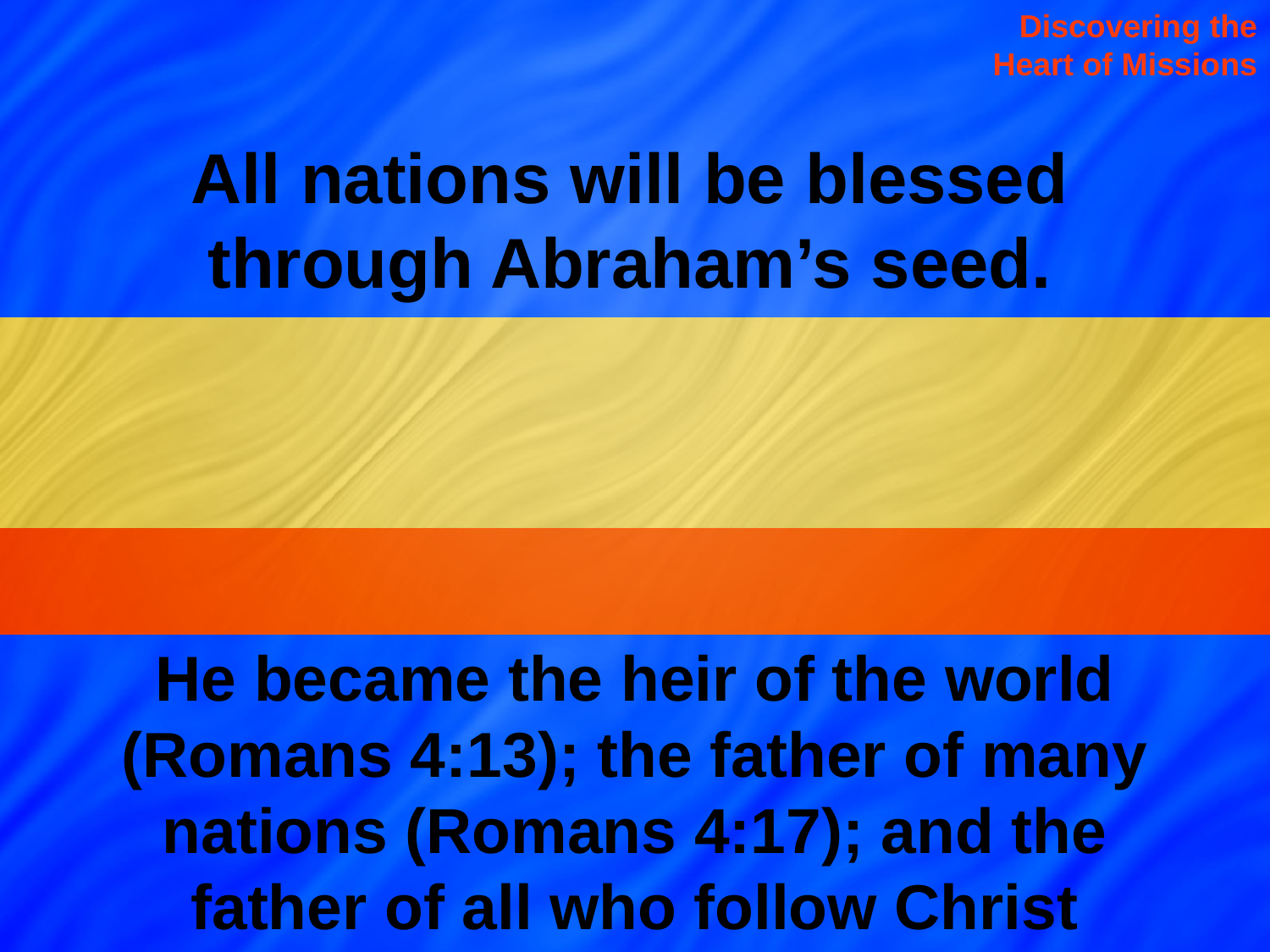

Discovering the Heart of Missions
All nations will be blessed through Abraham’s seed.
He became the heir of the world (Romans 4:13); the father of many nations (Romans 4:17); and the father of all who follow Christ (Galatians 3:29).